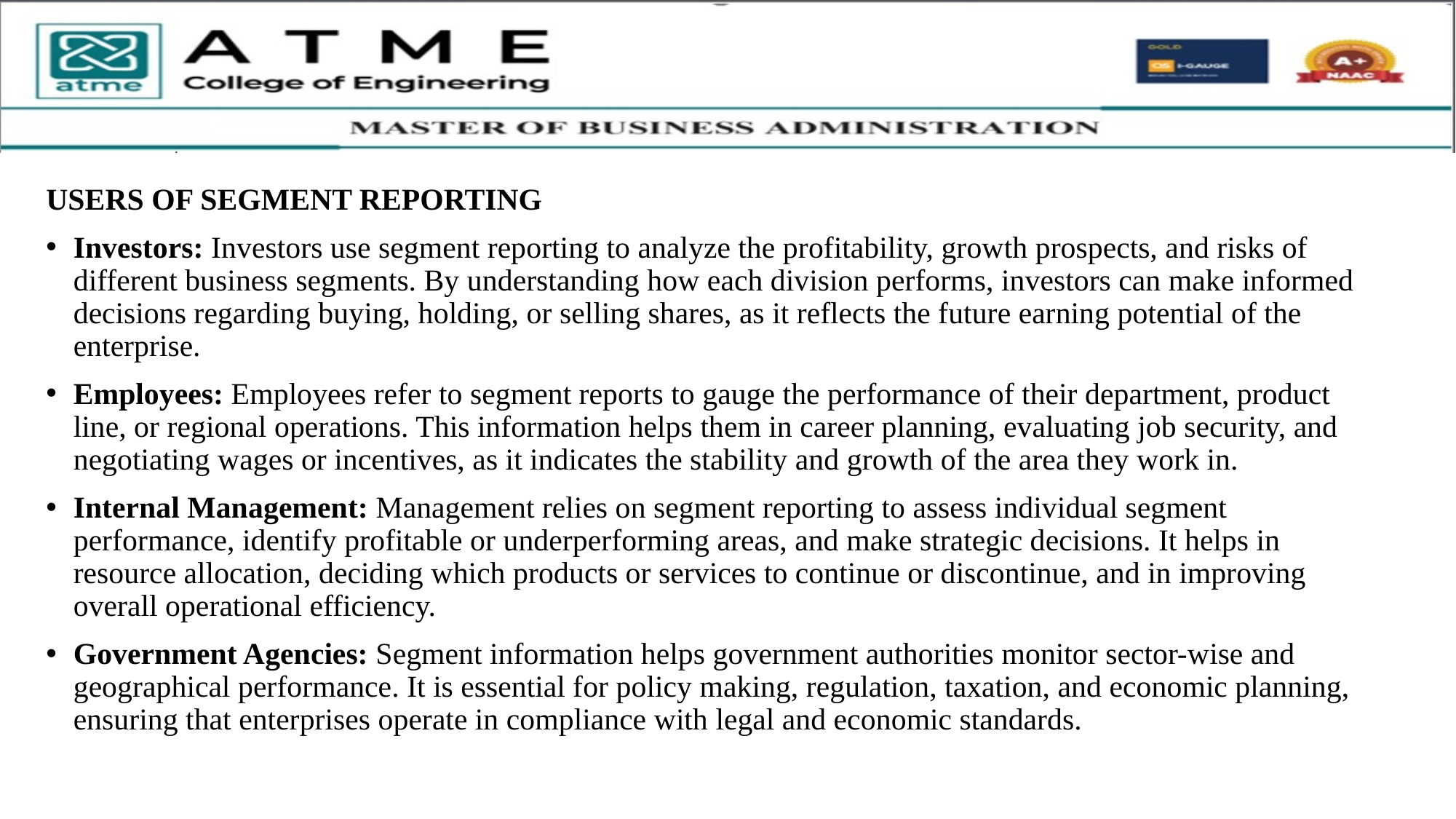

USERS OF SEGMENT REPORTING
Investors: Investors use segment reporting to analyze the profitability, growth prospects, and risks of different business segments. By understanding how each division performs, investors can make informed decisions regarding buying, holding, or selling shares, as it reflects the future earning potential of the enterprise.
Employees: Employees refer to segment reports to gauge the performance of their department, product line, or regional operations. This information helps them in career planning, evaluating job security, and negotiating wages or incentives, as it indicates the stability and growth of the area they work in.
Internal Management: Management relies on segment reporting to assess individual segment performance, identify profitable or underperforming areas, and make strategic decisions. It helps in resource allocation, deciding which products or services to continue or discontinue, and in improving overall operational efficiency.
Government Agencies: Segment information helps government authorities monitor sector-wise and geographical performance. It is essential for policy making, regulation, taxation, and economic planning, ensuring that enterprises operate in compliance with legal and economic standards.